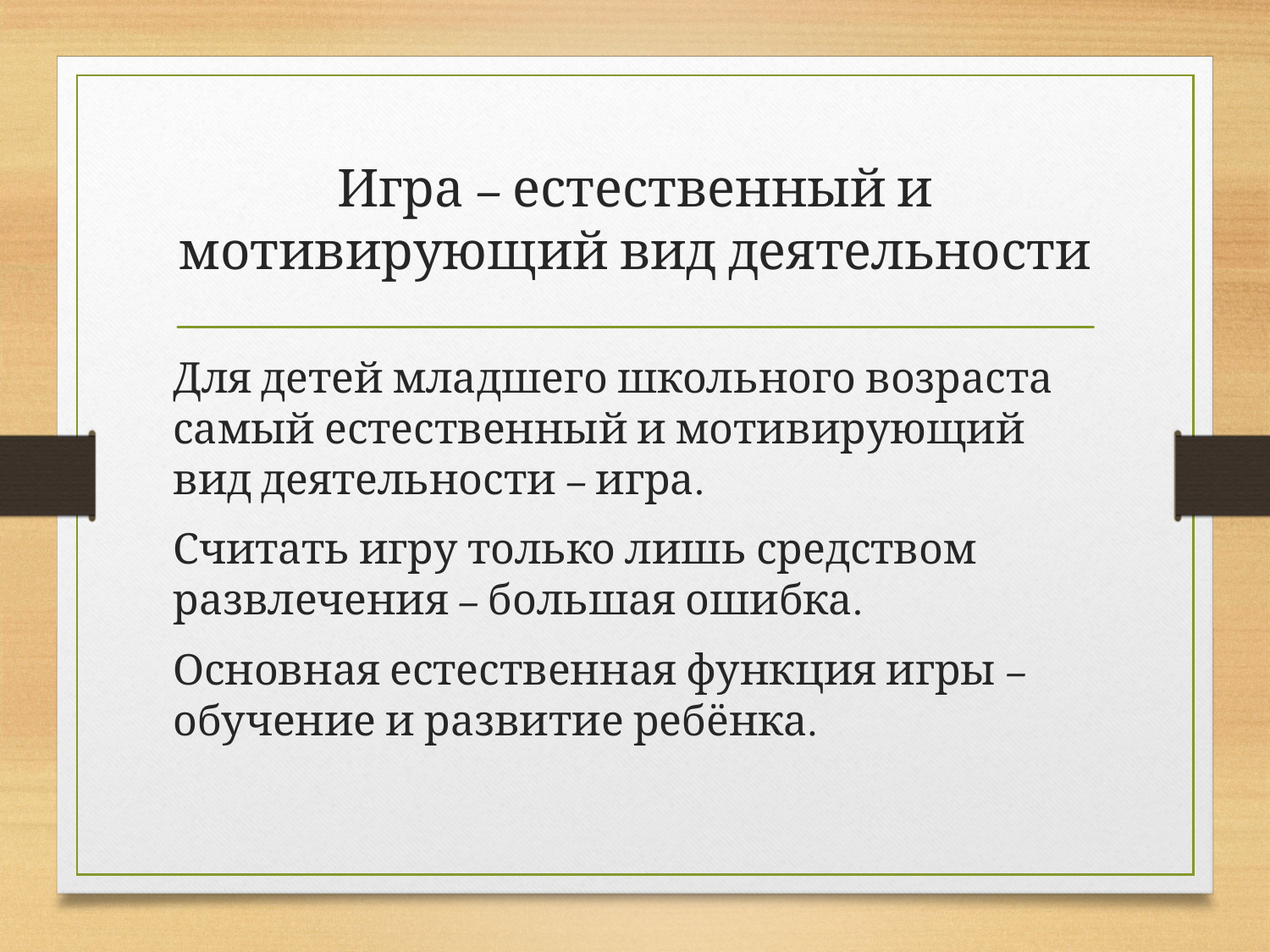

# Игра – естественный и мотивирующий вид деятельности
Для детей младшего школьного возраста самый естественный и мотивирующий вид деятельности – игра.
Считать игру только лишь средством развлечения – большая ошибка.
Основная естественная функция игры – обучение и развитие ребёнка.